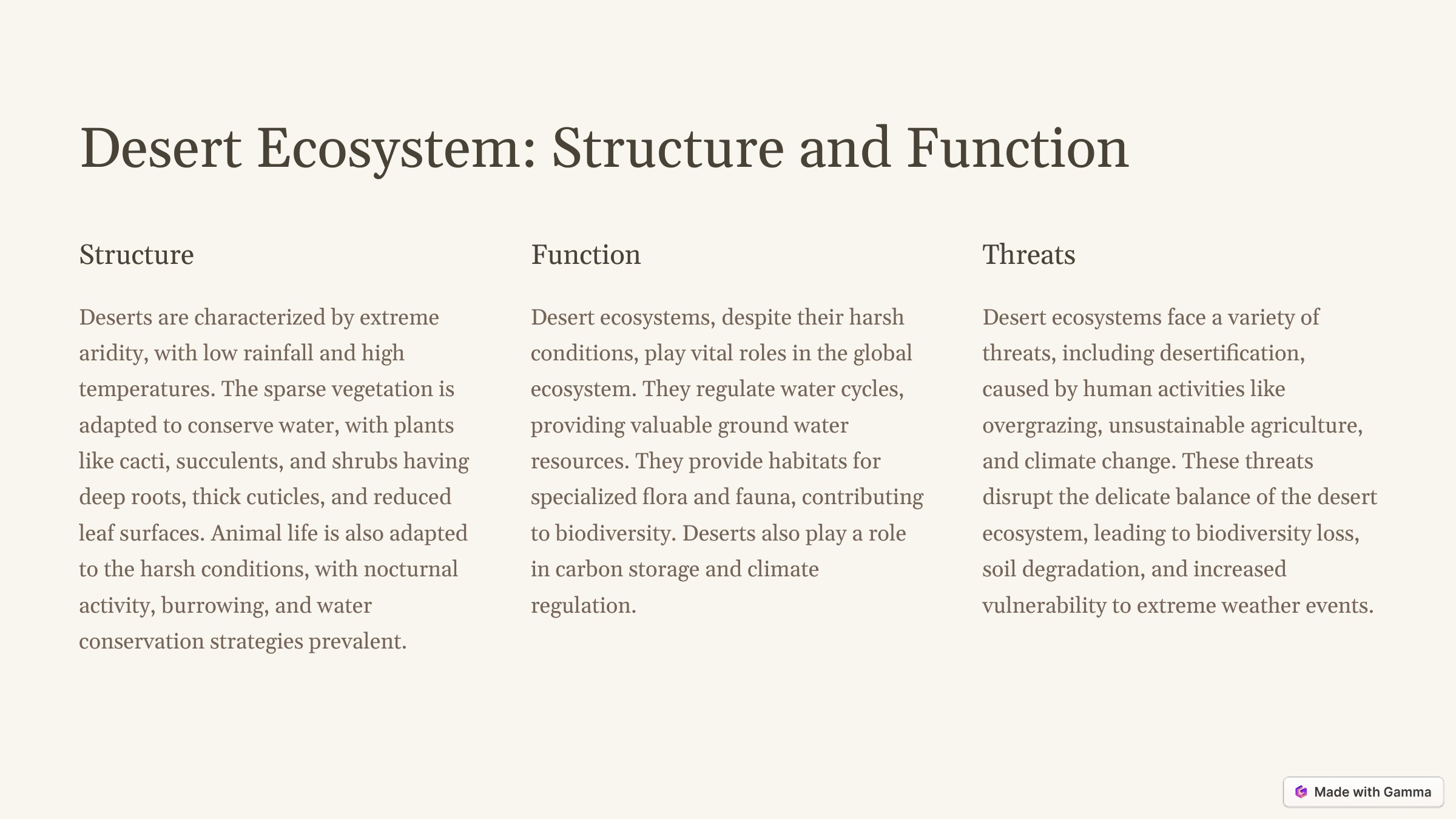

Desert Ecosystem: Structure and Function
Structure
Function
Threats
Deserts are characterized by extreme aridity, with low rainfall and high temperatures. The sparse vegetation is adapted to conserve water, with plants like cacti, succulents, and shrubs having deep roots, thick cuticles, and reduced leaf surfaces. Animal life is also adapted to the harsh conditions, with nocturnal activity, burrowing, and water conservation strategies prevalent.
Desert ecosystems, despite their harsh conditions, play vital roles in the global ecosystem. They regulate water cycles, providing valuable ground water resources. They provide habitats for specialized flora and fauna, contributing to biodiversity. Deserts also play a role in carbon storage and climate regulation.
Desert ecosystems face a variety of threats, including desertification, caused by human activities like overgrazing, unsustainable agriculture, and climate change. These threats disrupt the delicate balance of the desert ecosystem, leading to biodiversity loss, soil degradation, and increased vulnerability to extreme weather events.